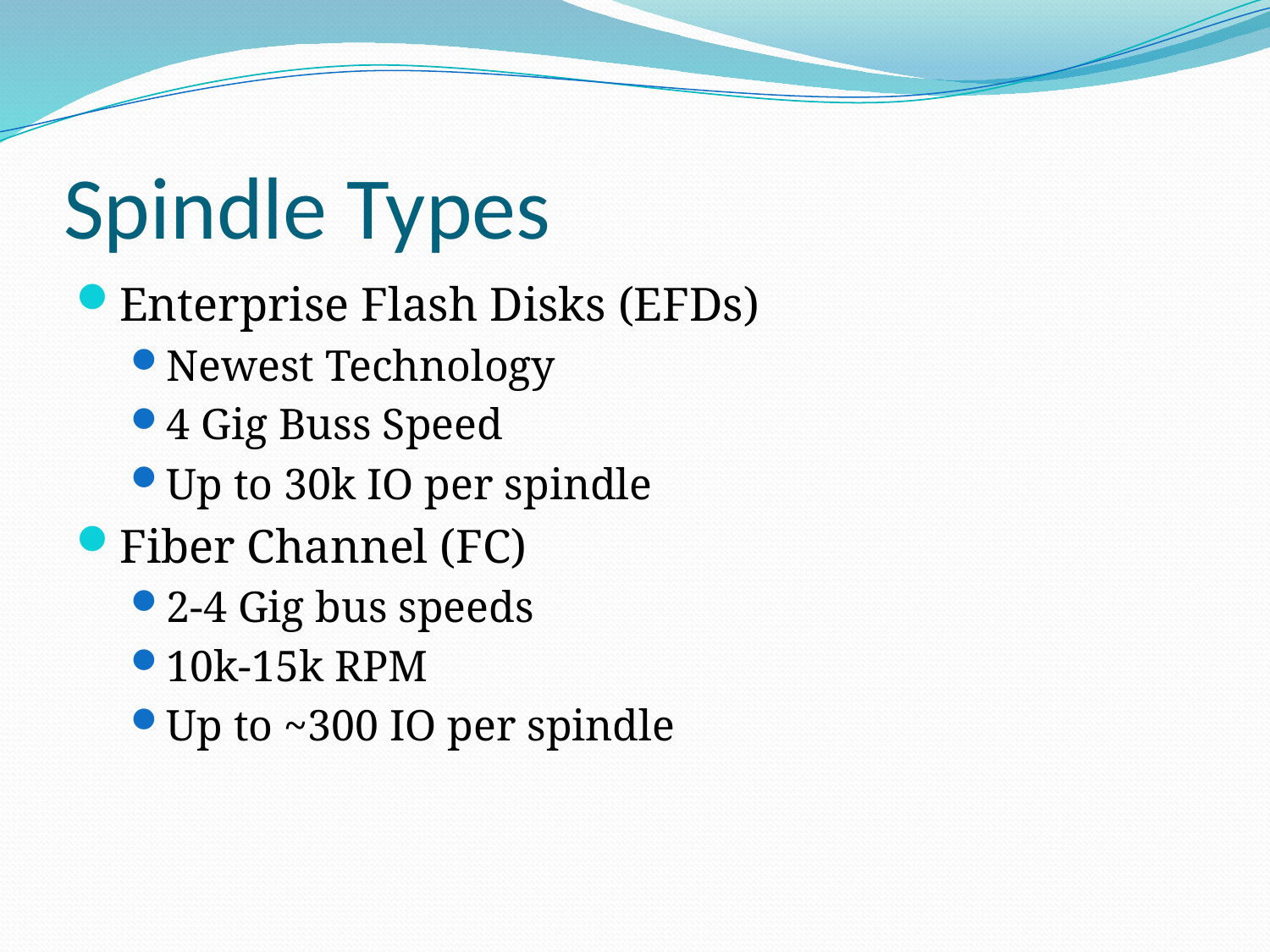

# Spindle Types
Enterprise Flash Disks (EFDs)
Newest Technology
4 Gig Buss Speed
Up to 30k IO per spindle
Fiber Channel (FC)
2-4 Gig bus speeds
10k-15k RPM
Up to ~300 IO per spindle